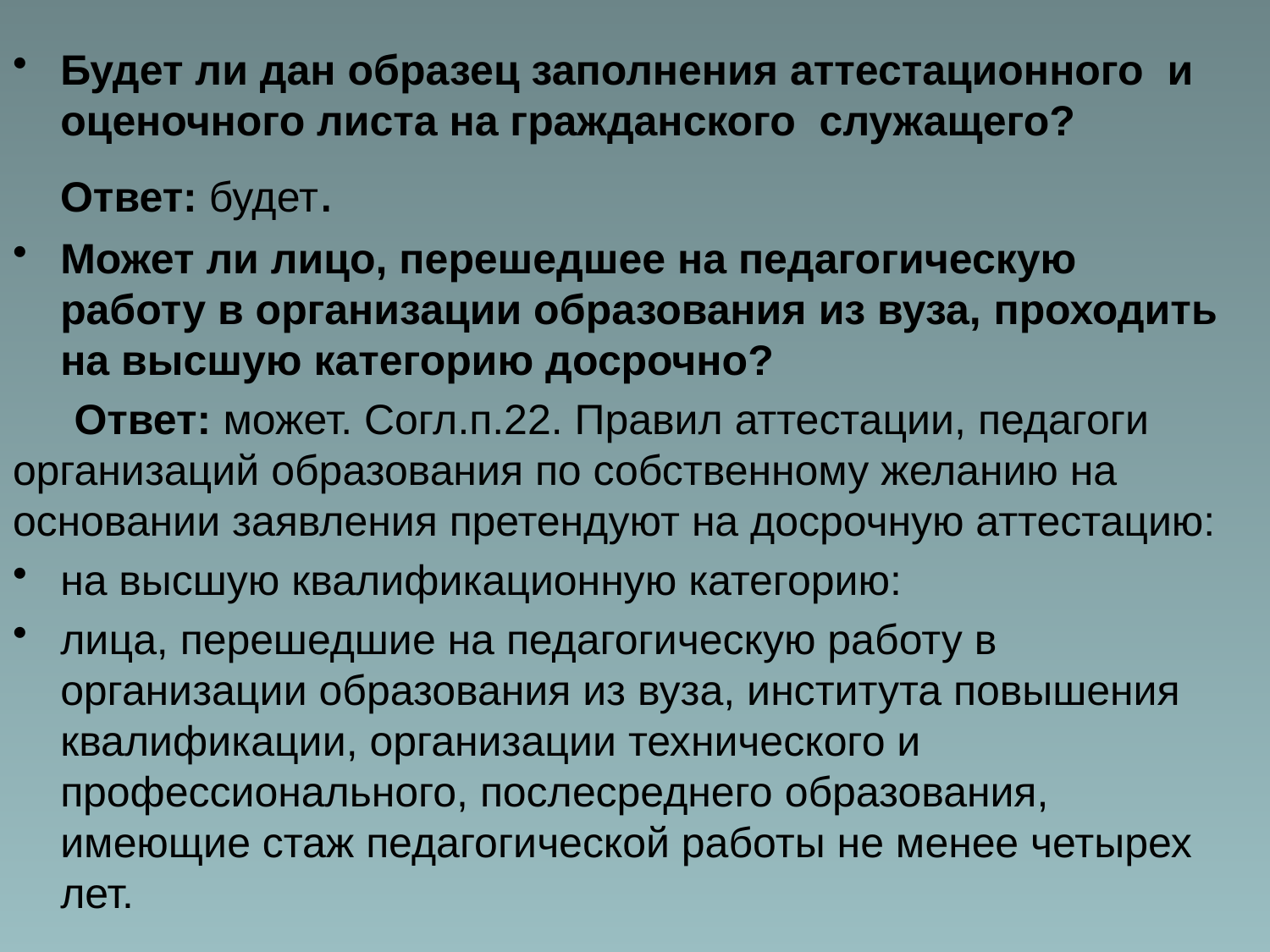

Будет ли дан образец заполнения аттестационного  и оценочного листа на гражданского  служащего?
    Ответ: будет.
Может ли лицо, перешедшее на педагогическую работу в организации образования из вуза, проходить на высшую категорию досрочно?
 Ответ: может. Согл.п.22. Правил аттестации, педагоги организаций образования по собственному желанию на основании заявления претендуют на досрочную аттестацию:
на высшую квалификационную категорию:
лица, перешедшие на педагогическую работу в организации образования из вуза, института повышения квалификации, организации технического и профессионального, послесреднего образования, имеющие стаж педагогической работы не менее четырех лет.